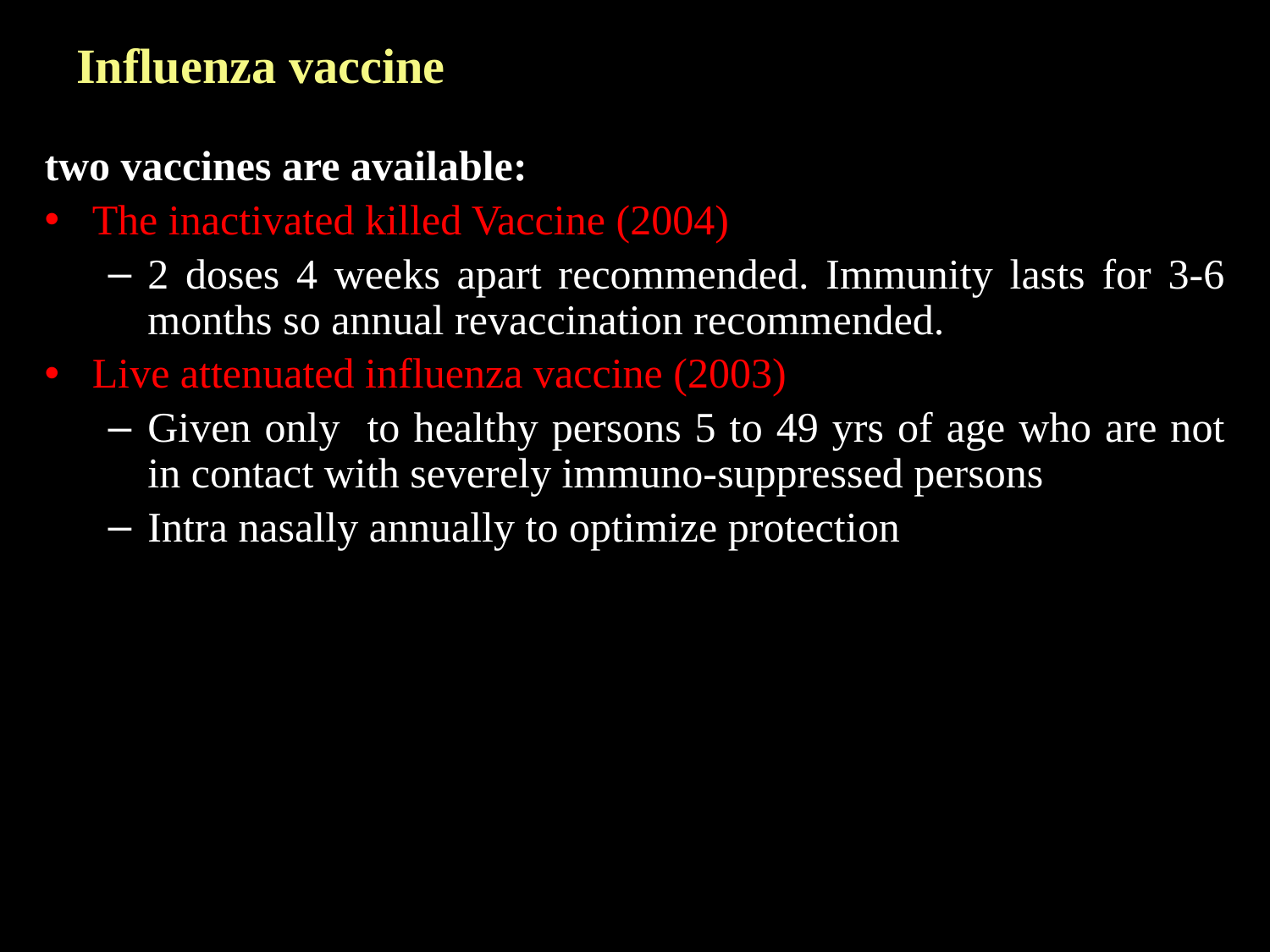

# Influenza vaccine
two vaccines are available:
The inactivated killed Vaccine (2004)
2 doses 4 weeks apart recommended. Immunity lasts for 3-6 months so annual revaccination recommended.
Live attenuated influenza vaccine (2003)
Given only  to healthy persons 5 to 49 yrs of age who are not in contact with severely immuno-suppressed persons
Intra nasally annually to optimize protection